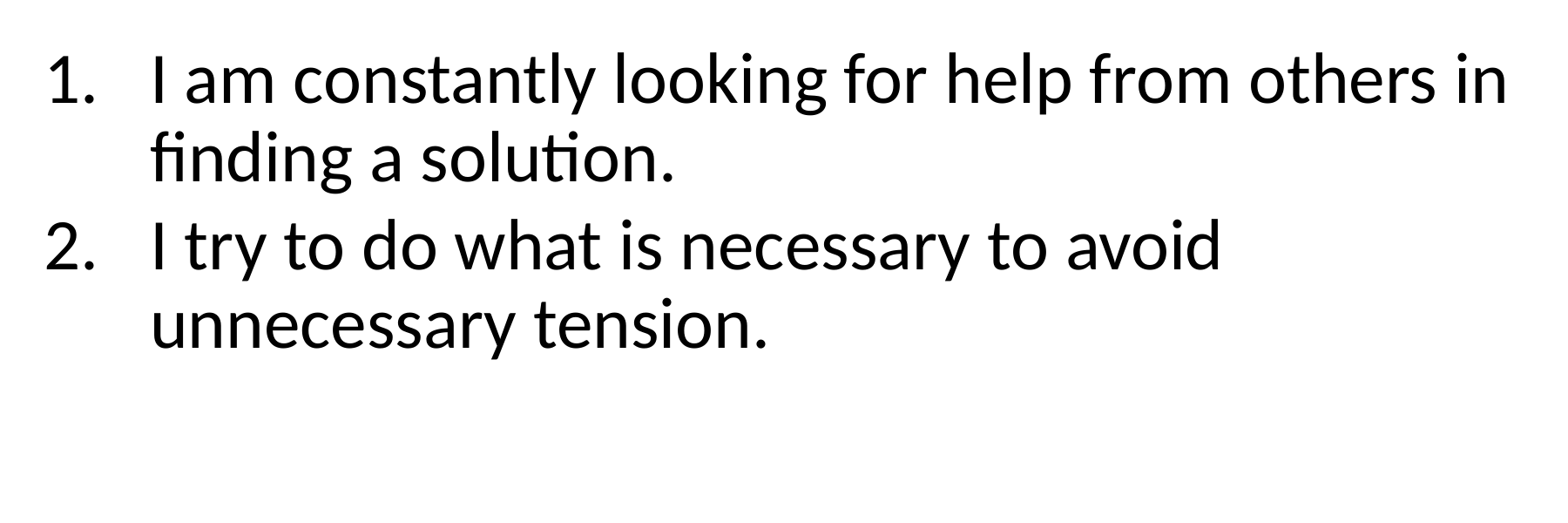

I am constantly looking for help from others in finding a solution.
I try to do what is necessary to avoid unnecessary tension.